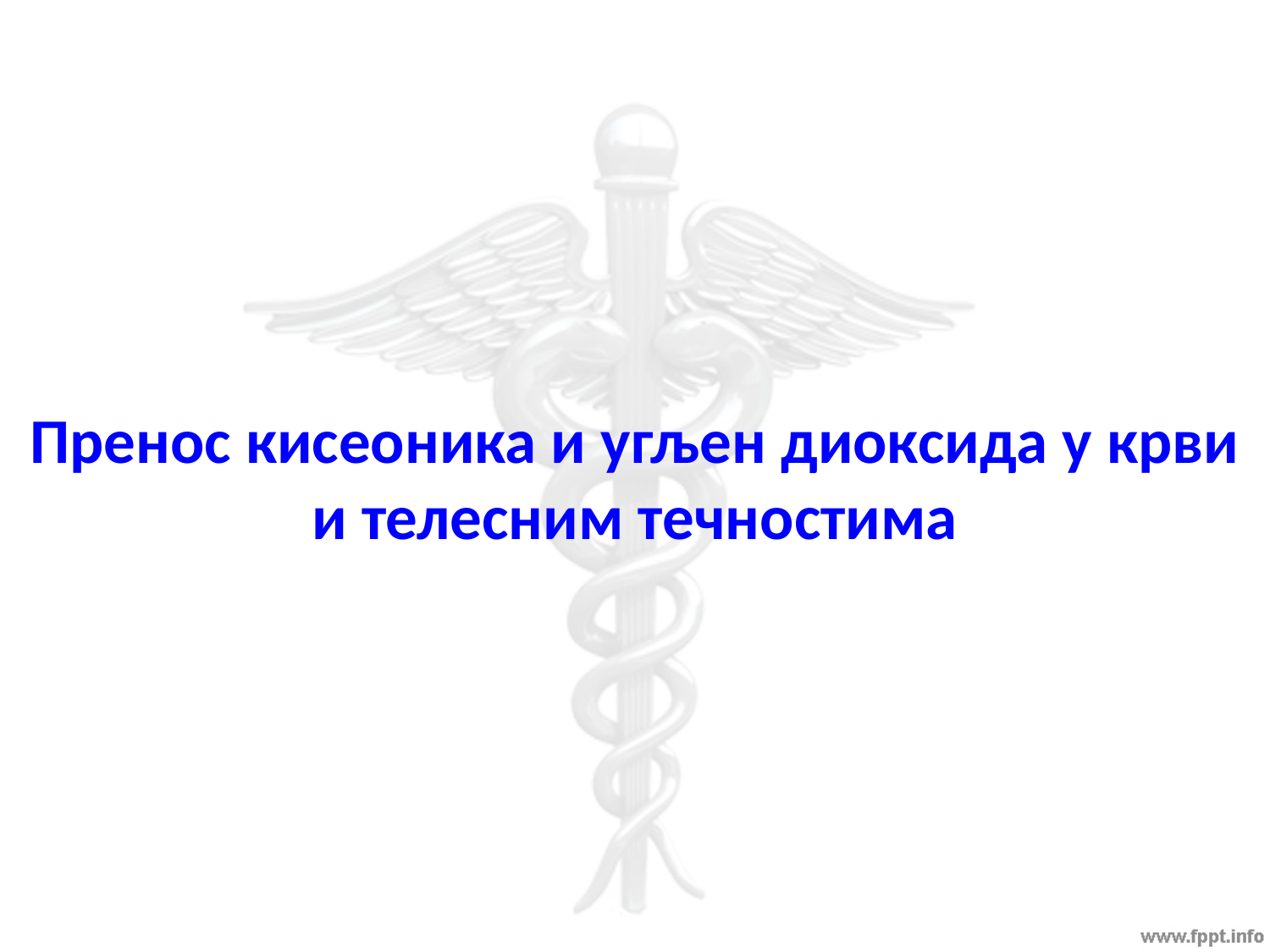

# Пренос кисеоника и угљен диоксида у крви и телесним течностима